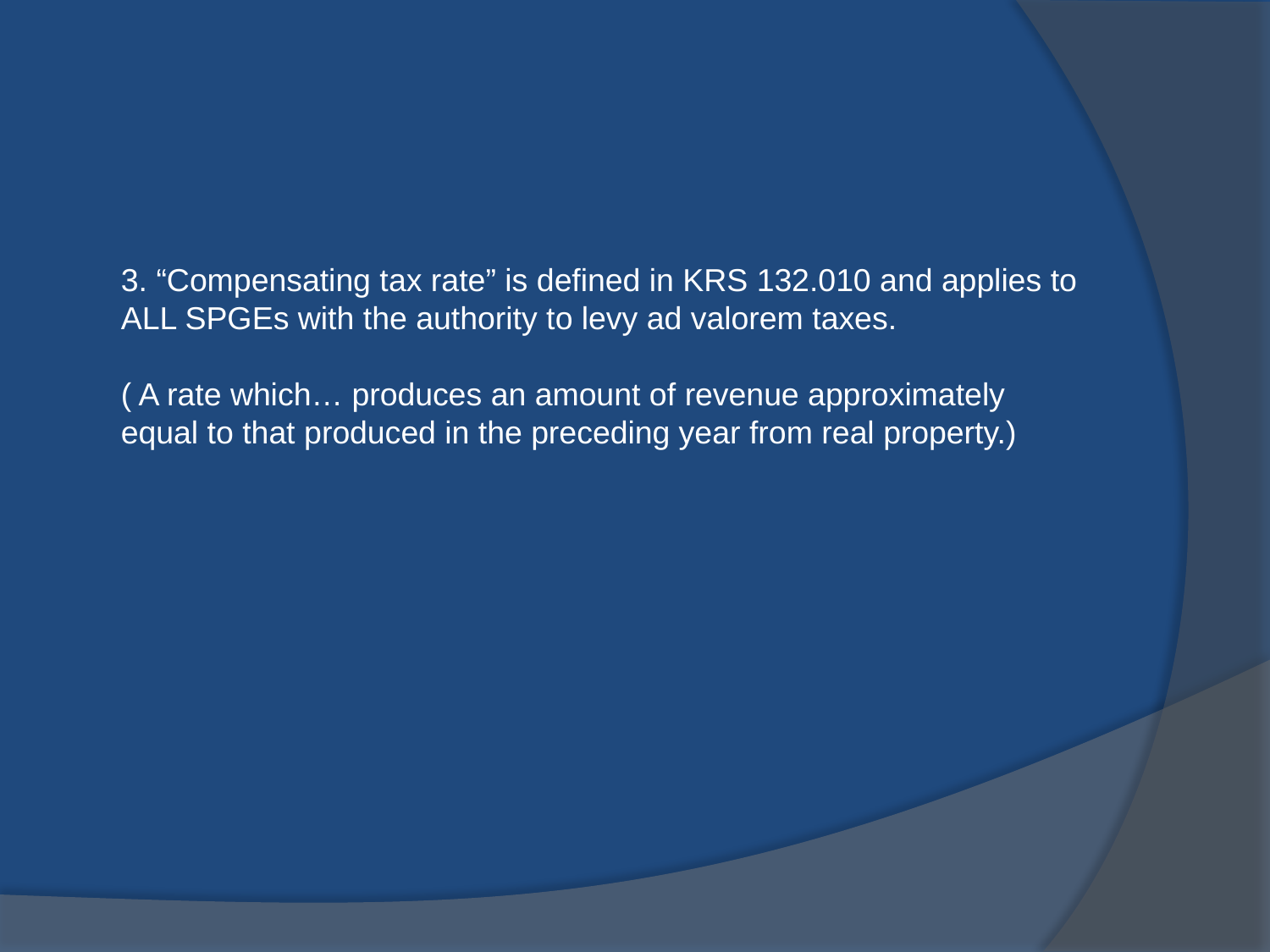

3. “Compensating tax rate” is defined in KRS 132.010 and applies to ALL SPGEs with the authority to levy ad valorem taxes.

( A rate which… produces an amount of revenue approximately equal to that produced in the preceding year from real property.)
#